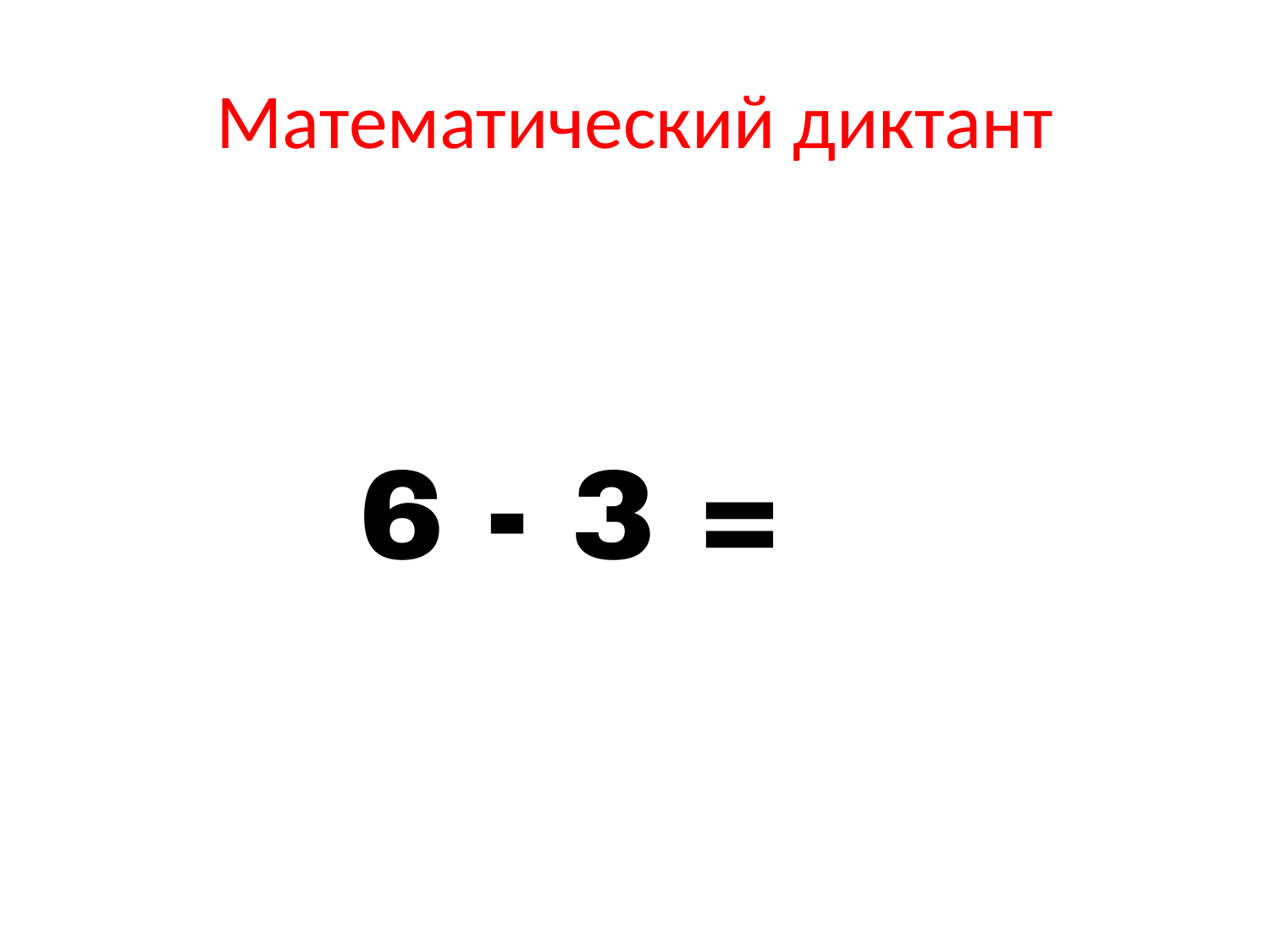

# Математический диктант
6 - 3 =